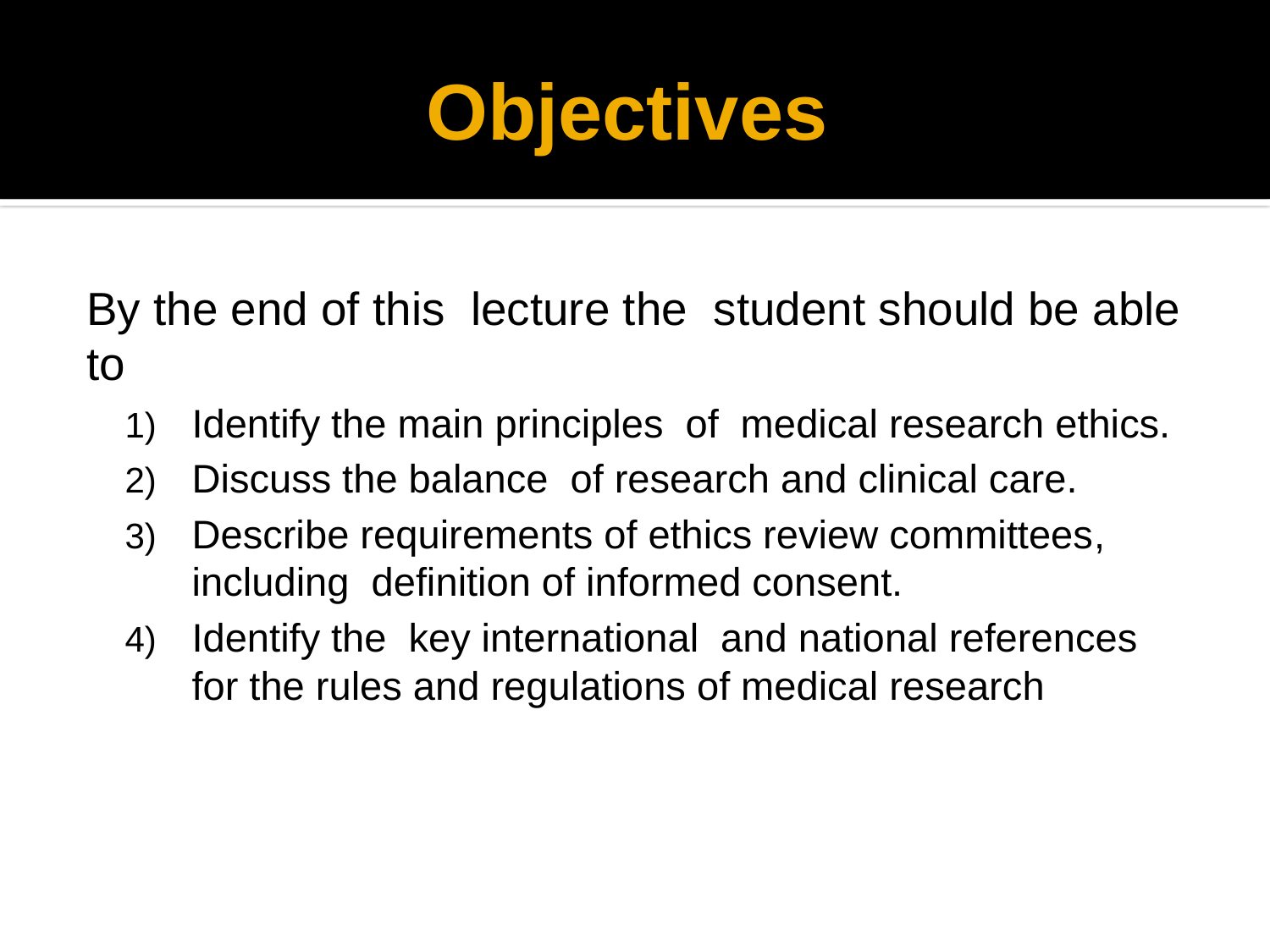

# Objectives
By the end of this  lecture the  student should be able to
Identify the main principles  of  medical research ethics.
Discuss the balance  of research and clinical care.
Describe requirements of ethics review committees, including  definition of informed consent.
Identify the  key international  and national references for the rules and regulations of medical research